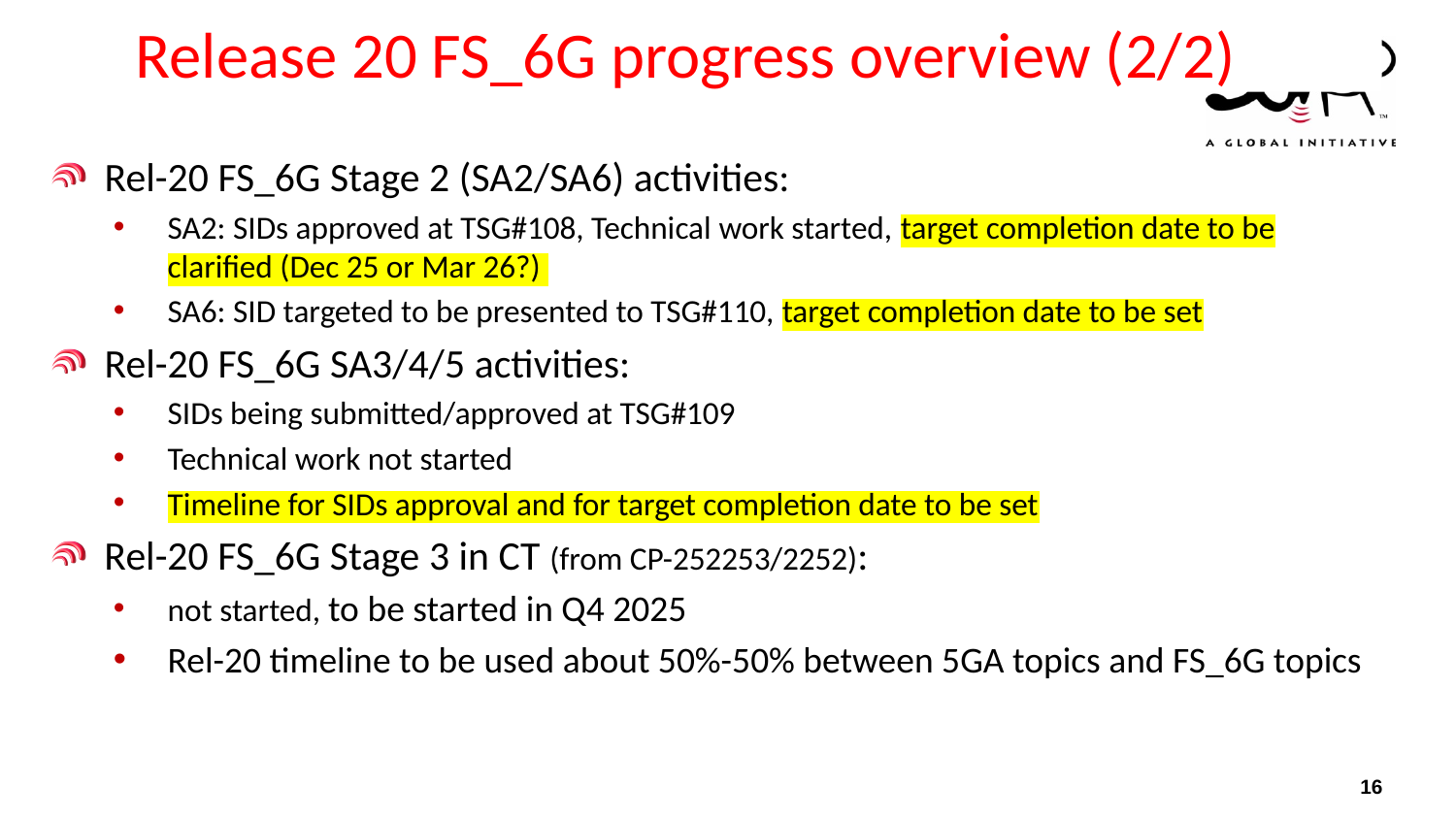

# Release 20 FS_6G progress overview (2/2)
Rel-20 FS_6G Stage 2 (SA2/SA6) activities:
SA2: SIDs approved at TSG#108, Technical work started, target completion date to be clarified (Dec 25 or Mar 26?)
SA6: SID targeted to be presented to TSG#110, target completion date to be set
Rel-20 FS_6G SA3/4/5 activities:
SIDs being submitted/approved at TSG#109
Technical work not started
Timeline for SIDs approval and for target completion date to be set
Rel-20 FS_6G Stage 3 in CT (from CP-252253/2252):
not started, to be started in Q4 2025
Rel-20 timeline to be used about 50%-50% between 5GA topics and FS_6G topics